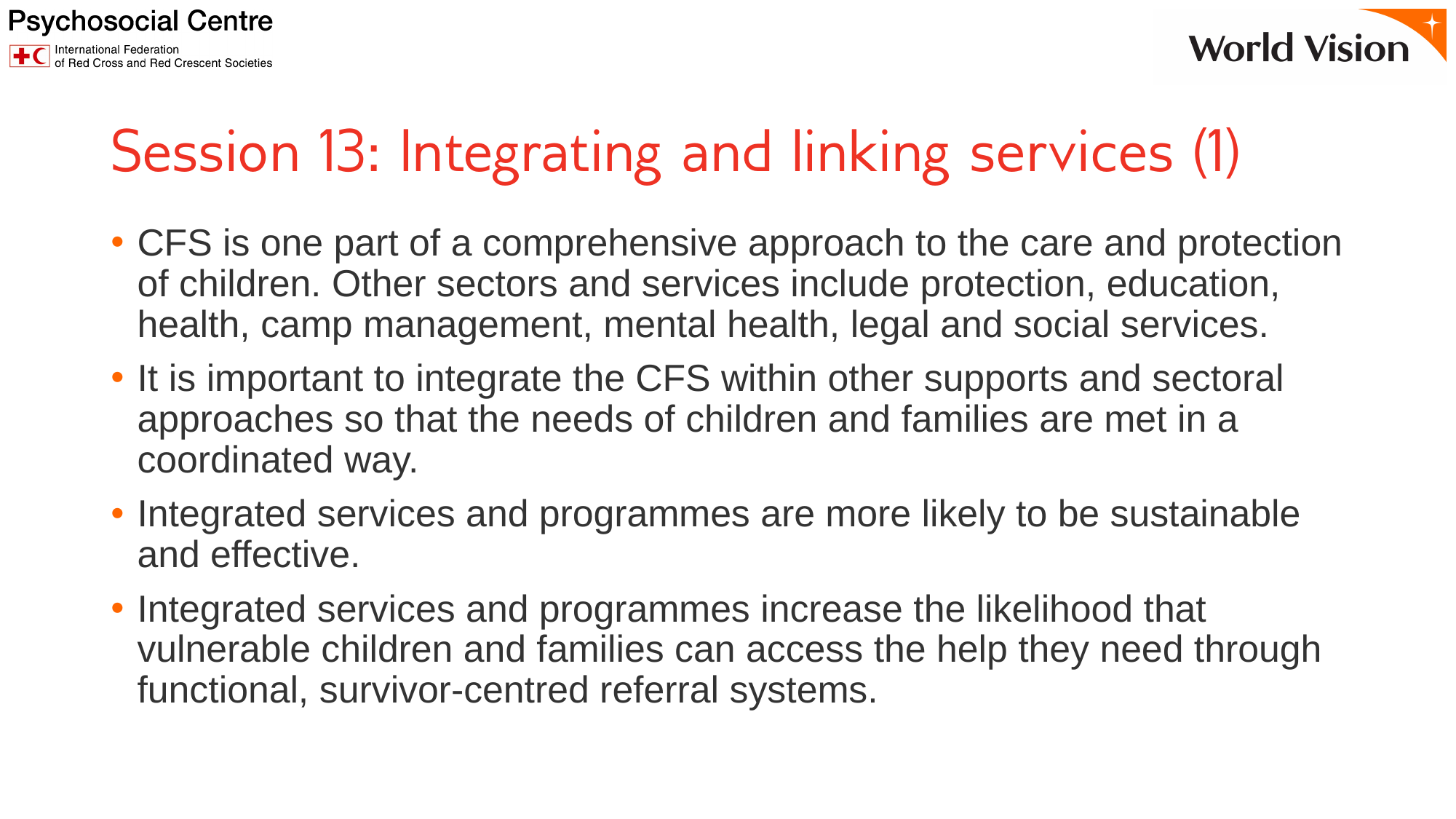

# Session 13: Integrating and linking services (1)
CFS is one part of a comprehensive approach to the care and protection of children. Other sectors and services include protection, education, health, camp management, mental health, legal and social services.
It is important to integrate the CFS within other supports and sectoral approaches so that the needs of children and families are met in a coordinated way.
Integrated services and programmes are more likely to be sustainable and effective.
Integrated services and programmes increase the likelihood that vulnerable children and families can access the help they need through functional, survivor-centred referral systems.